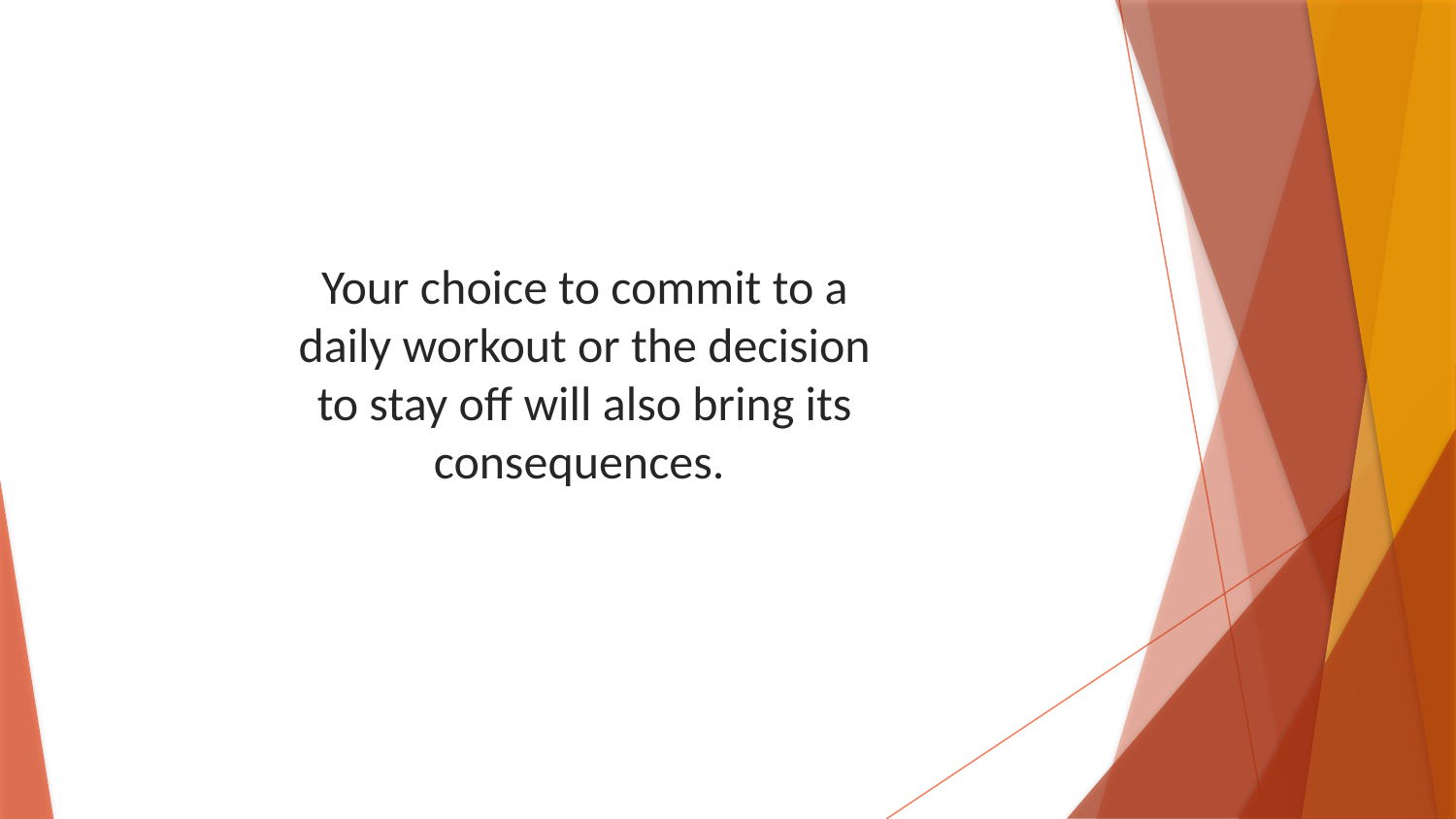

Your choice to commit to a daily workout or the decision to stay off will also bring its consequences.